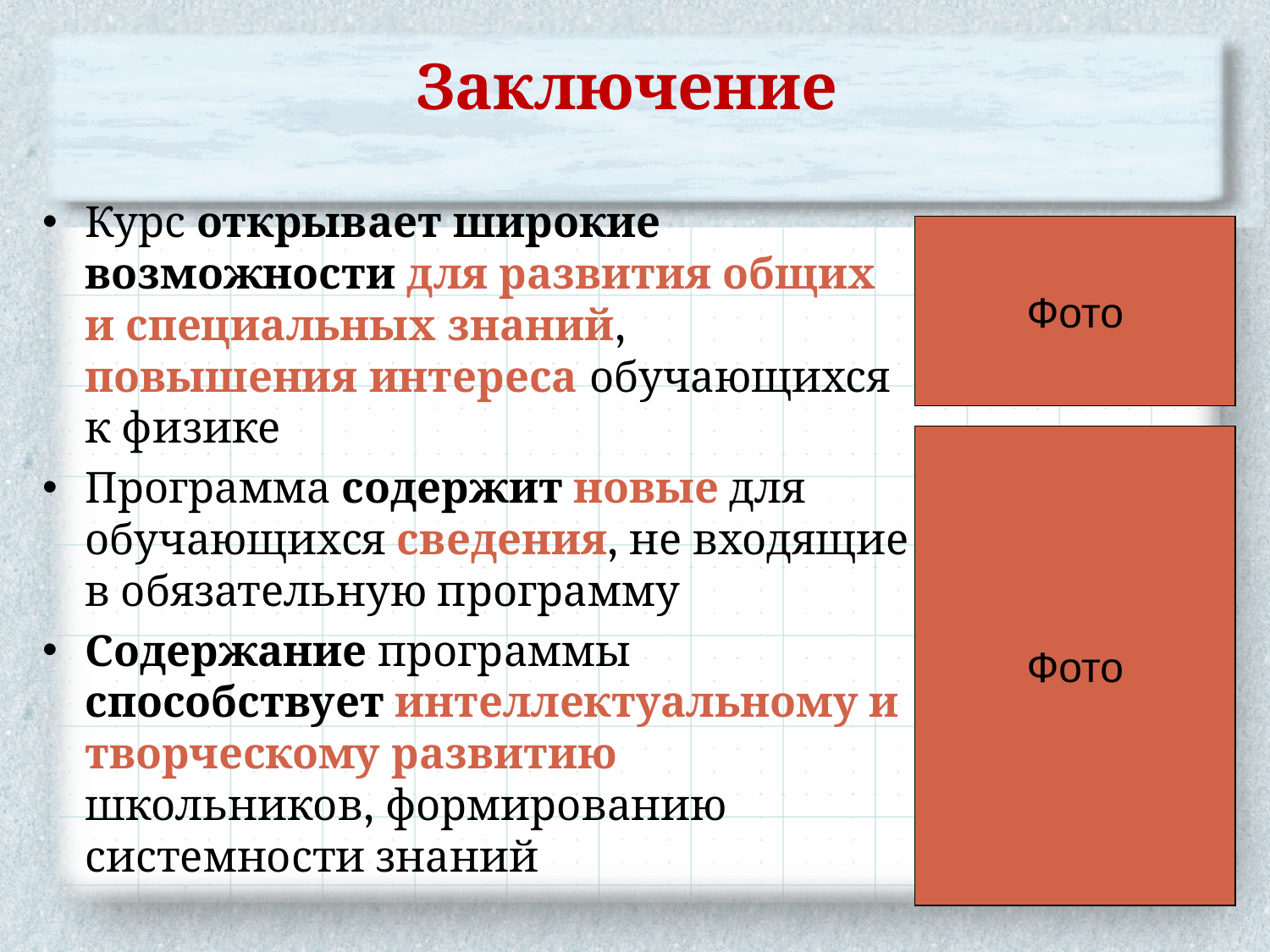

# Заключение
Курс открывает широкие возможности для развития общих и специальных знаний, повышения интереса обучающихся к физике
Программа содержит новые для обучающихся сведения, не входящие в обязательную программу
Содержание программы способствует интеллектуальному и творческому развитию школьников, формированию системности знаний
Фото
Фото